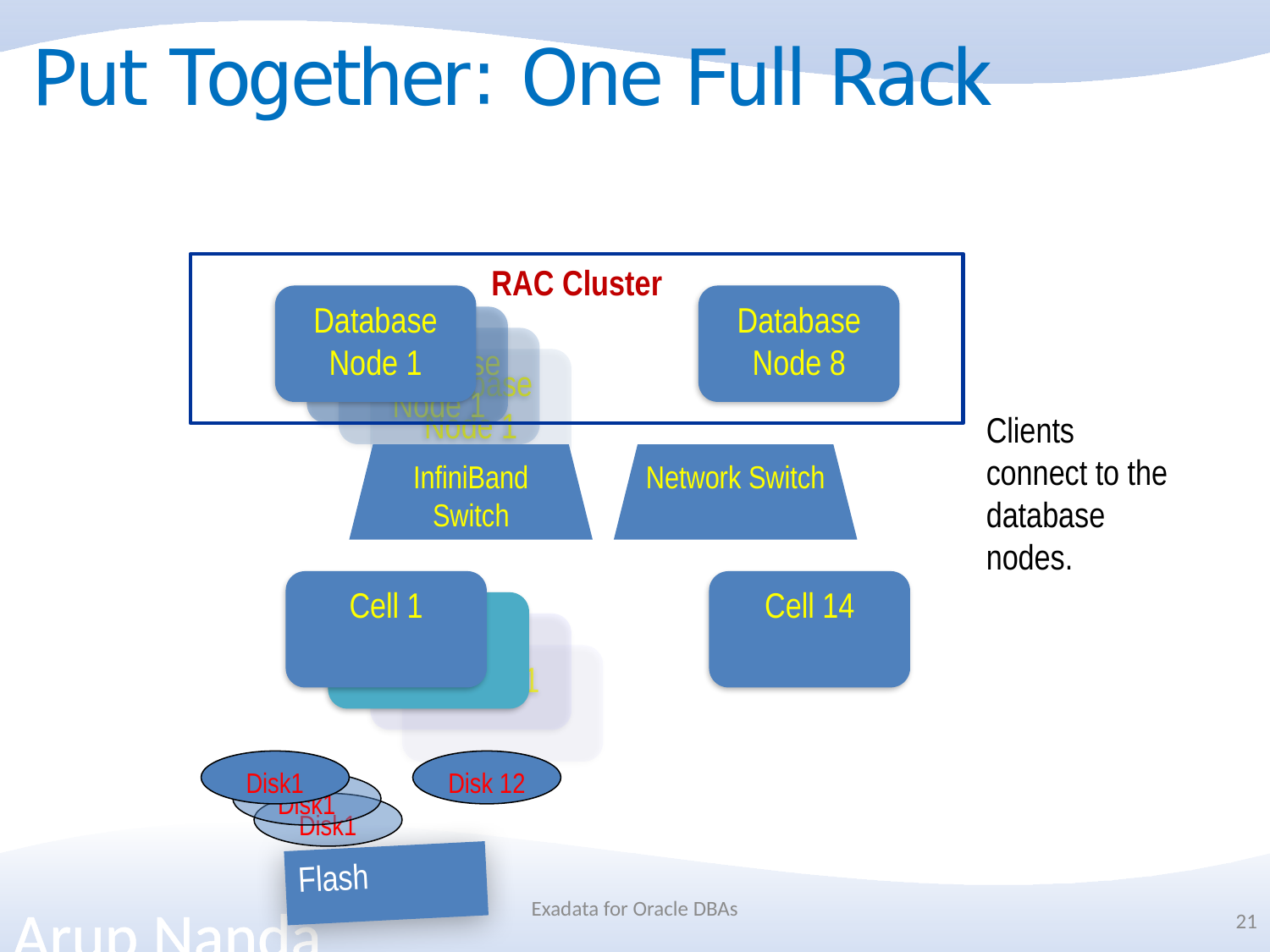

# Put Together: One Full Rack
RAC Cluster
Database Node 1
Database Node 8
Database Node 1
Database Node 1
Database Node 1
Clients connect to the database nodes.
InfiniBand Switch
Network Switch
Cell 1
Cell 14
Cell 1
Cell 1
Cell 1
Disk1
Disk 12
Disk1
Disk1
Flash
Exadata for Oracle DBAs
21